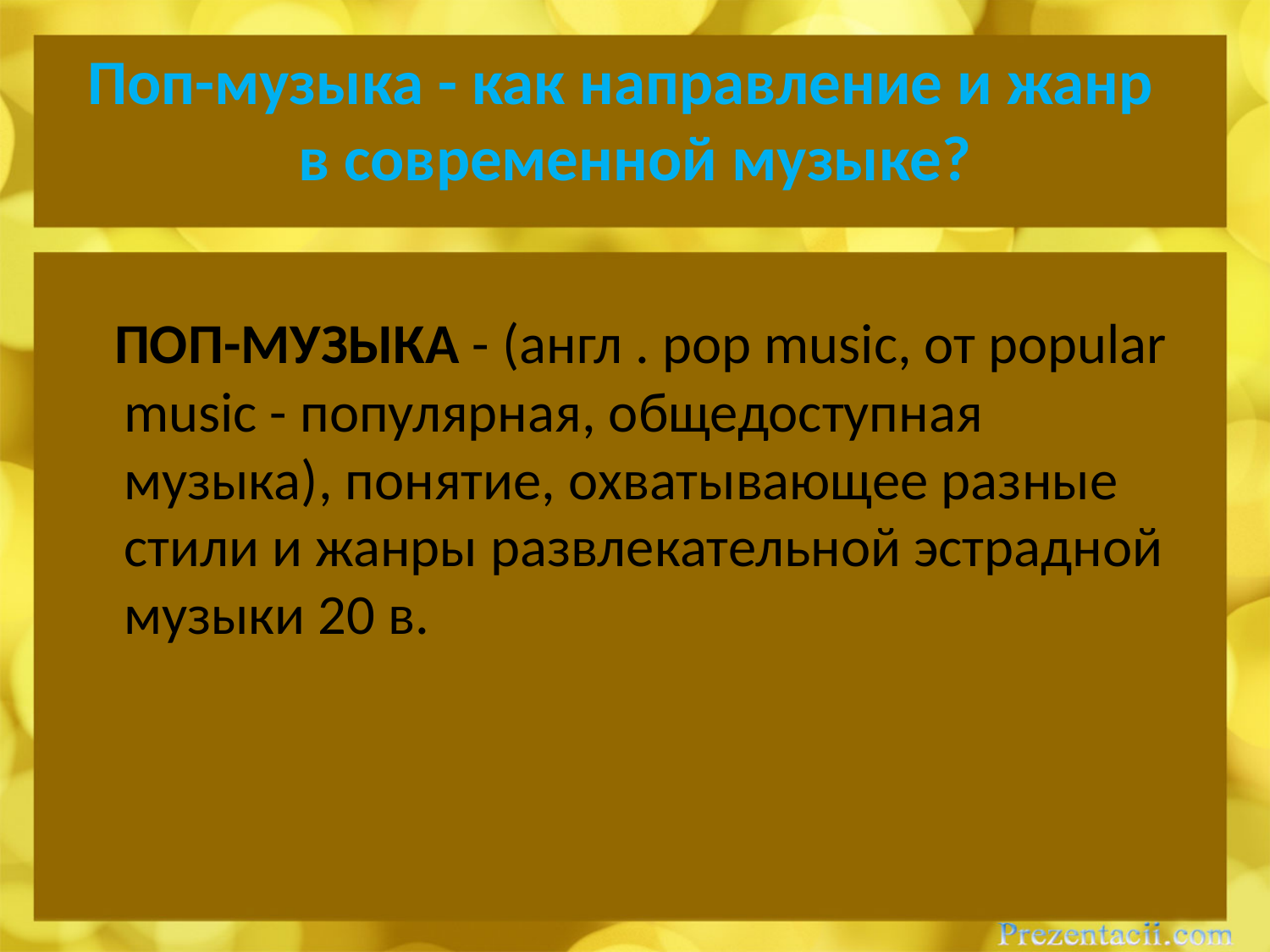

# Поп-музыка - как направление и жанр   в современной музыке?

   ПОП-МУЗЫКА - (англ . pop music, от popular music - популярная, общедоступная музыка), понятие, охватывающее разные стили и жанры развлекательной эстрадной музыки 20 в.